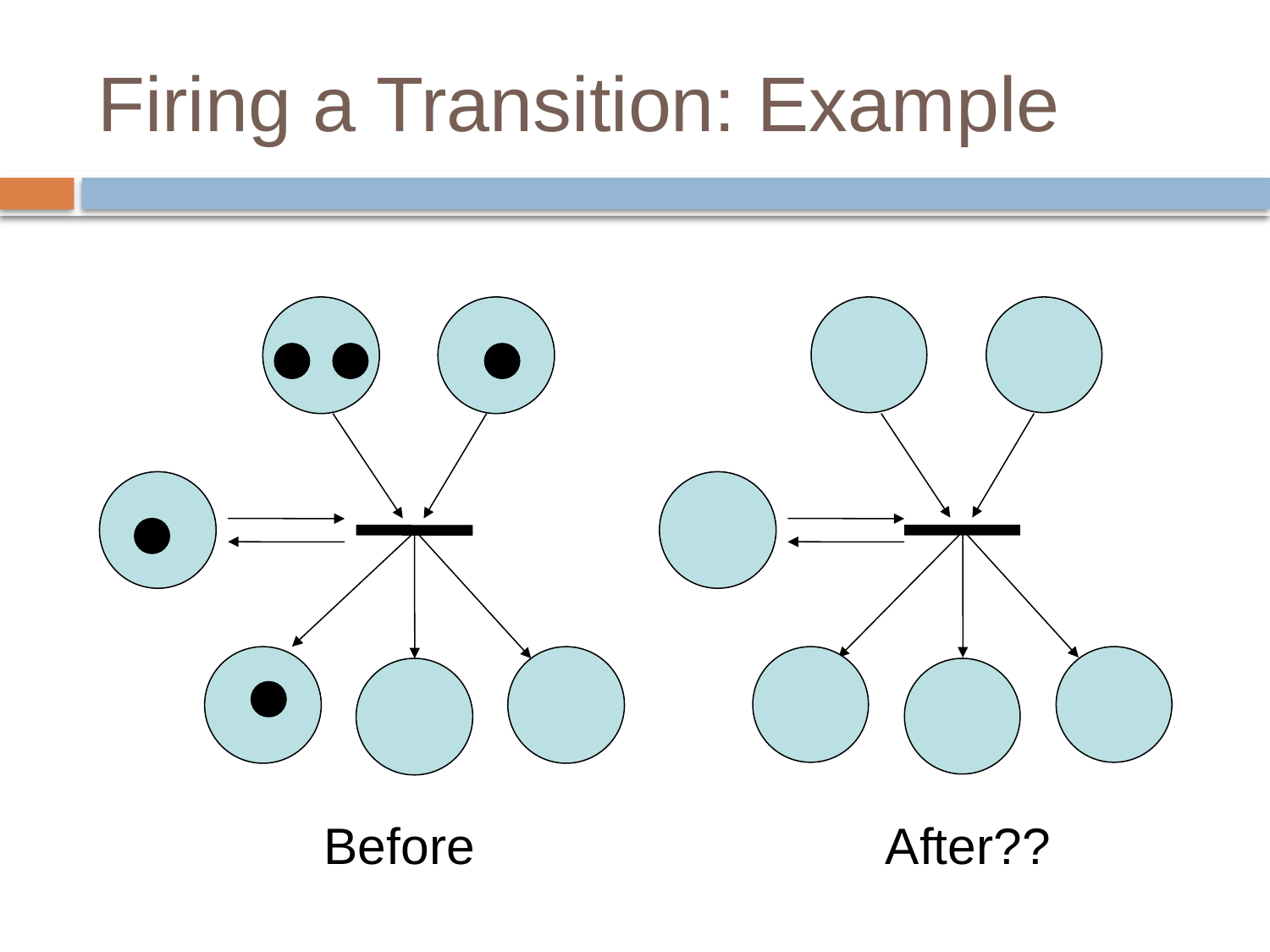

# Firing a Transition: Example

	      Before				 After??